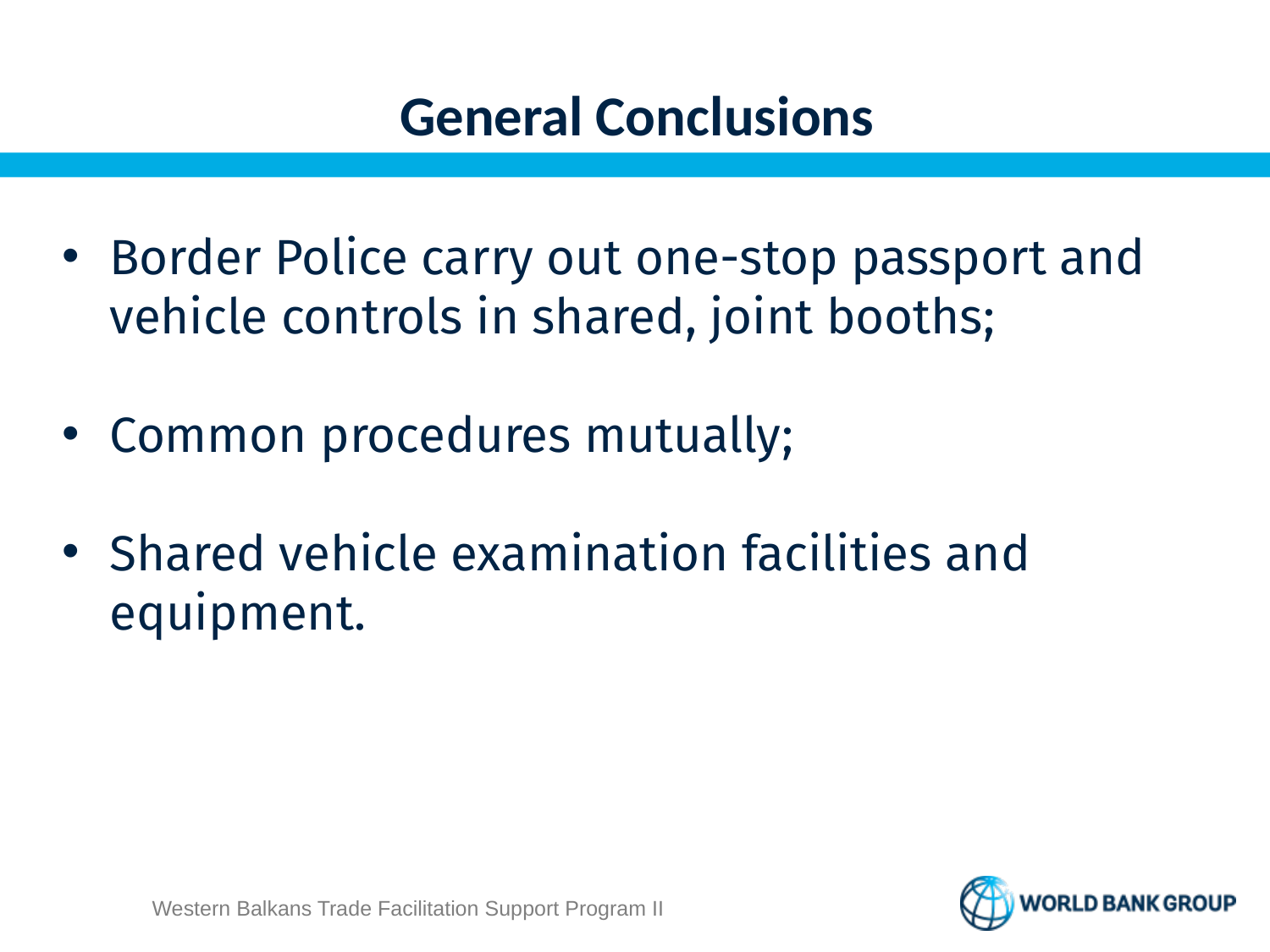

# General Conclusions
Border Police carry out one-stop passport and vehicle controls in shared, joint booths;

Common procedures mutually;

Shared vehicle examination facilities and equipment.

Western Balkans Trade Facilitation Support Program II